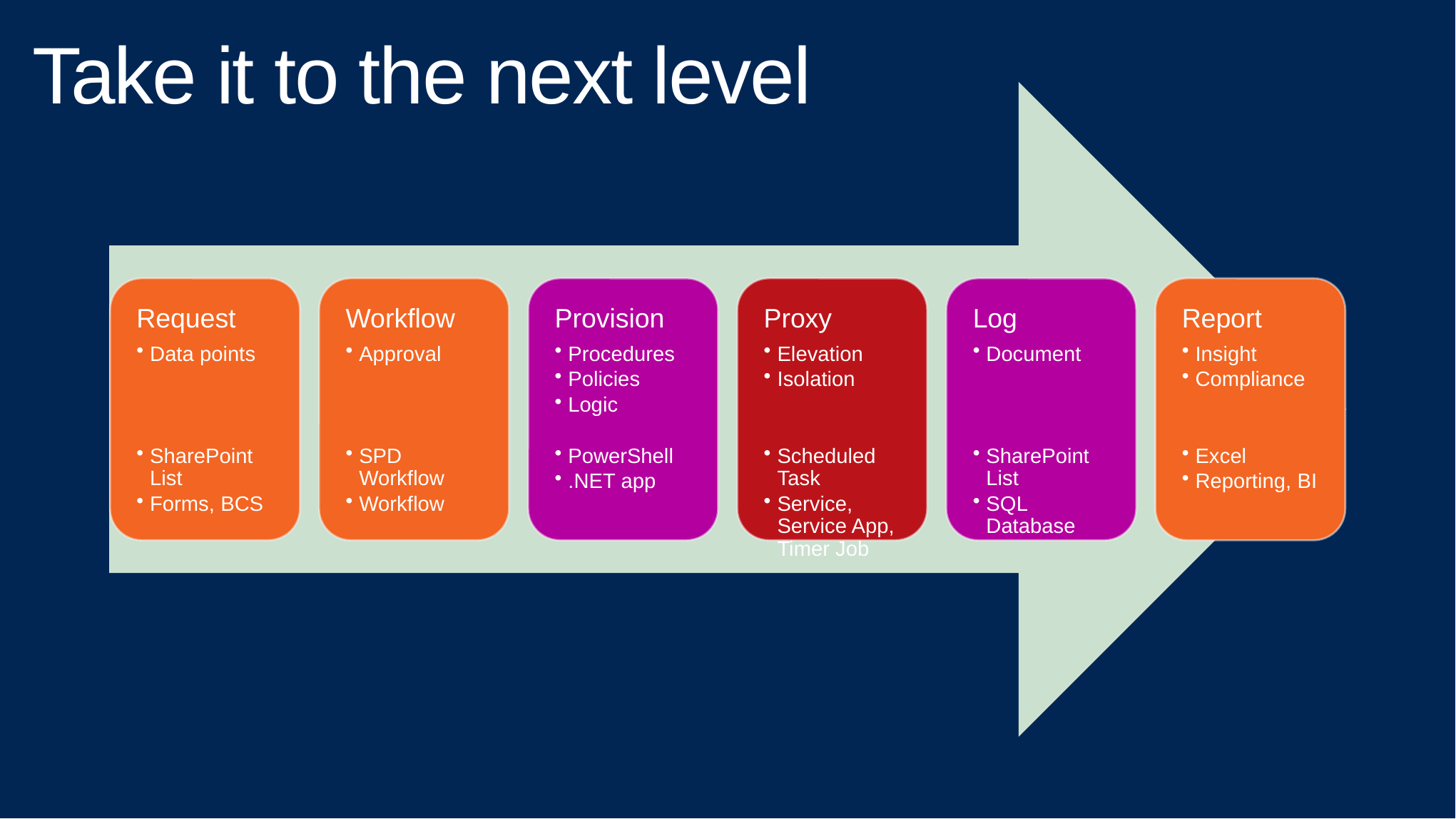

# Take it to the next level
Request
Data points

SharePoint List
Forms, BCS
Workflow
Approval

SPD Workflow
Workflow

Provision
Procedures
Policies
Logic

PowerShell
.NET app
Proxy
Elevation
Isolation

Scheduled Task
Service, Service App, Timer Job
Log
Document

SharePoint List
SQL Database
Report
Insight
Compliance

Excel
Reporting, BI